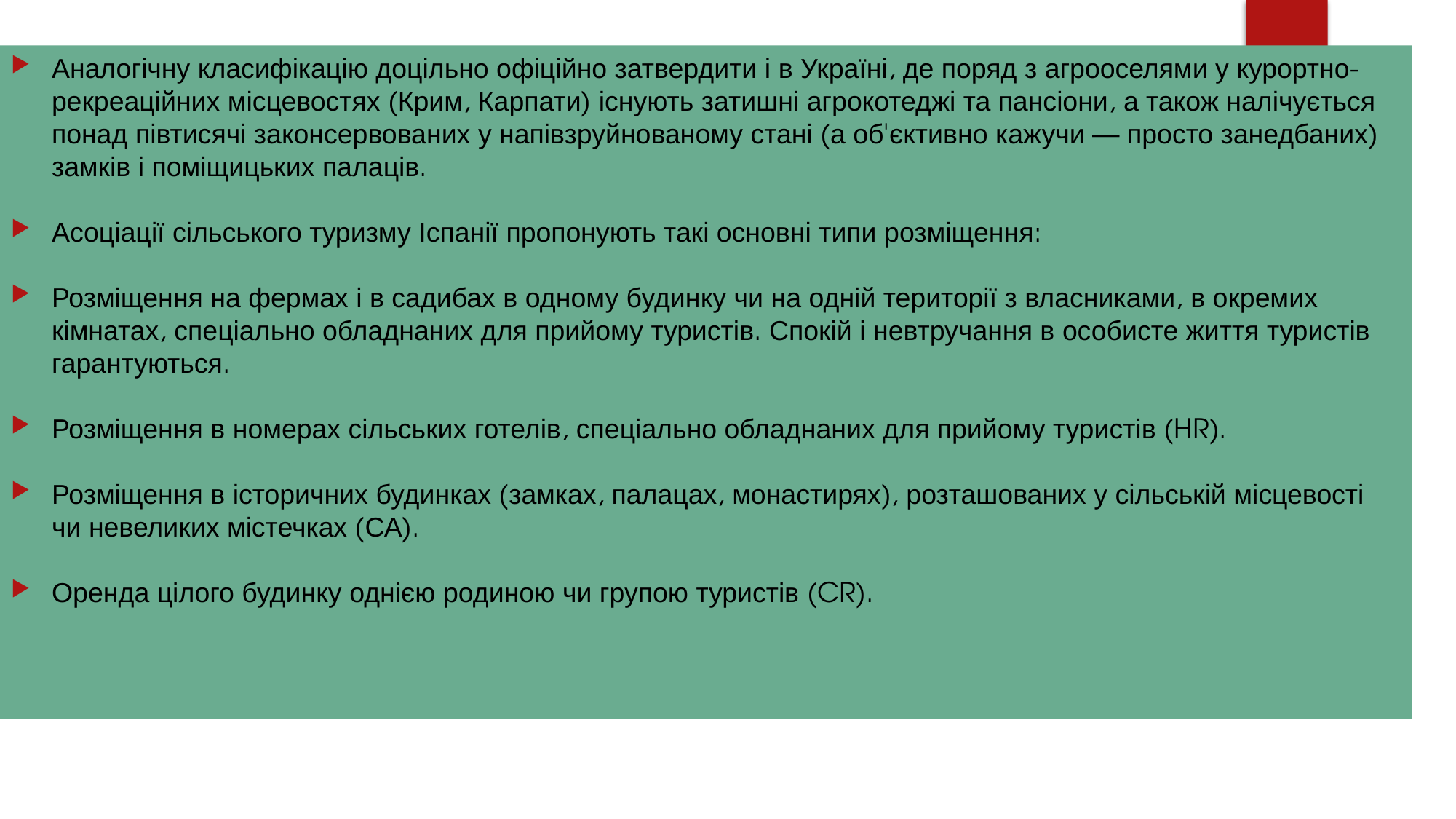

Аналогічну класифікацію доцільно офіційно затвердити і в Україні, де поряд з агрооселями у курортно-рекреаційних місцевостях (Крим, Карпати) існують затишні агрокотеджі та пансіони, а також налічується понад півтисячі законсервованих у напівзруйнованому стані (а об'єктивно кажучи — просто занедбаних) замків і поміщицьких палаців.

Асоціації сільського туризму Іспанії пропонують такі основні типи розміщення:

Розміщення на фермах і в садибах в одному будинку чи на одній території з власниками, в окремих кімнатах, спеціально обладнаних для прийому туристів. Спокій і невтручання в особисте життя туристів гарантуються.

Розміщення в номерах сільських готелів, спеціально обладнаних для прийому туристів (HR).

Розміщення в історичних будинках (замках, палацах, монастирях), розташованих у сільській місцевості чи невеликих містечках (СА).

Оренда цілого будинку однією родиною чи групою туристів (CR).